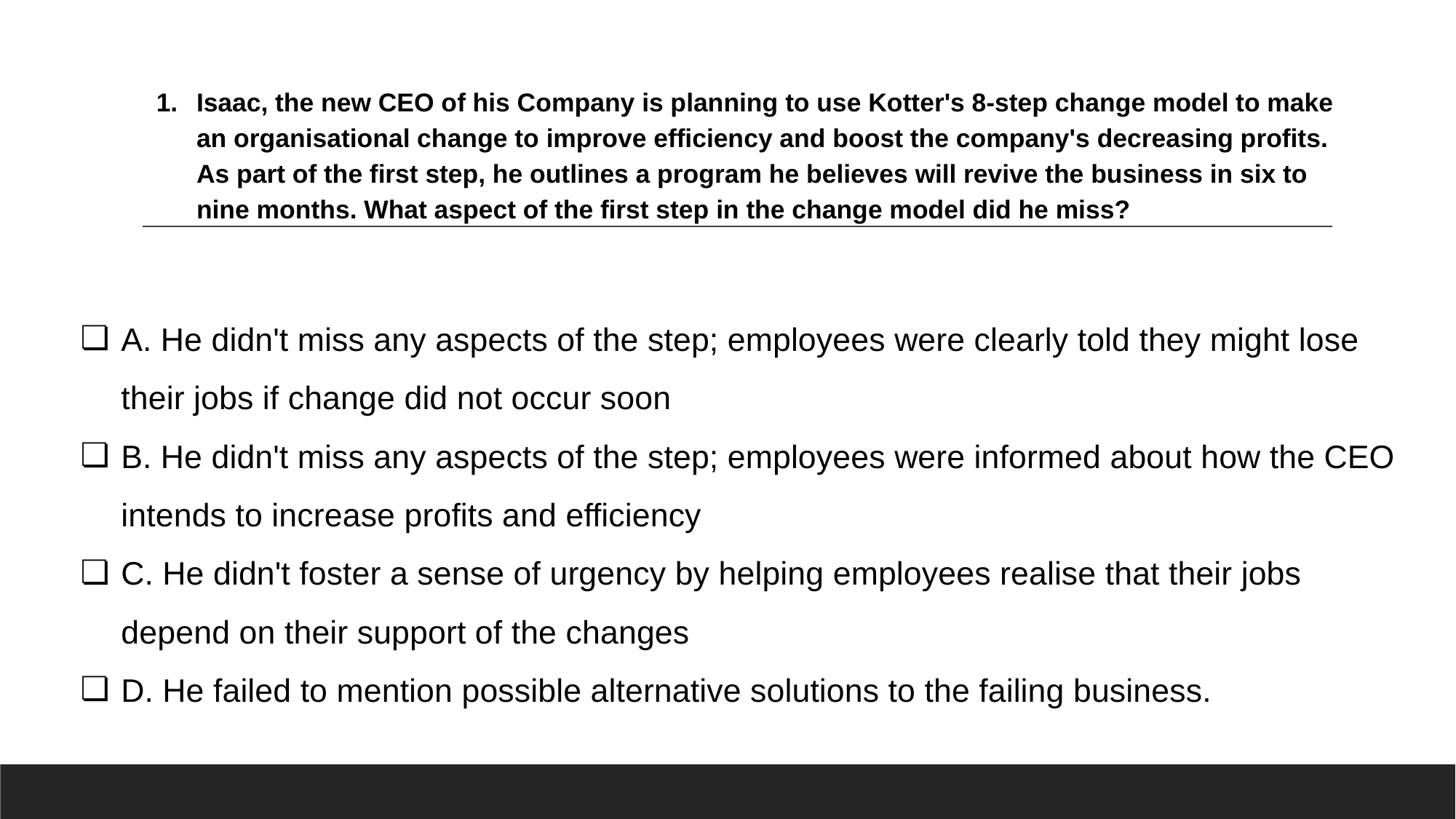

# Isaac, the new CEO of his Company is planning to use Kotter's 8-step change model to make an organisational change to improve efficiency and boost the company's decreasing profits. As part of the first step, he outlines a program he believes will revive the business in six to nine months. What aspect of the first step in the change model did he miss?

A. He didn't miss any aspects of the step; employees were clearly told they might lose their jobs if change did not occur soon
B. He didn't miss any aspects of the step; employees were informed about how the CEO intends to increase profits and efficiency
C. He didn't foster a sense of urgency by helping employees realise that their jobs depend on their support of the changes
D. He failed to mention possible alternative solutions to the failing business.